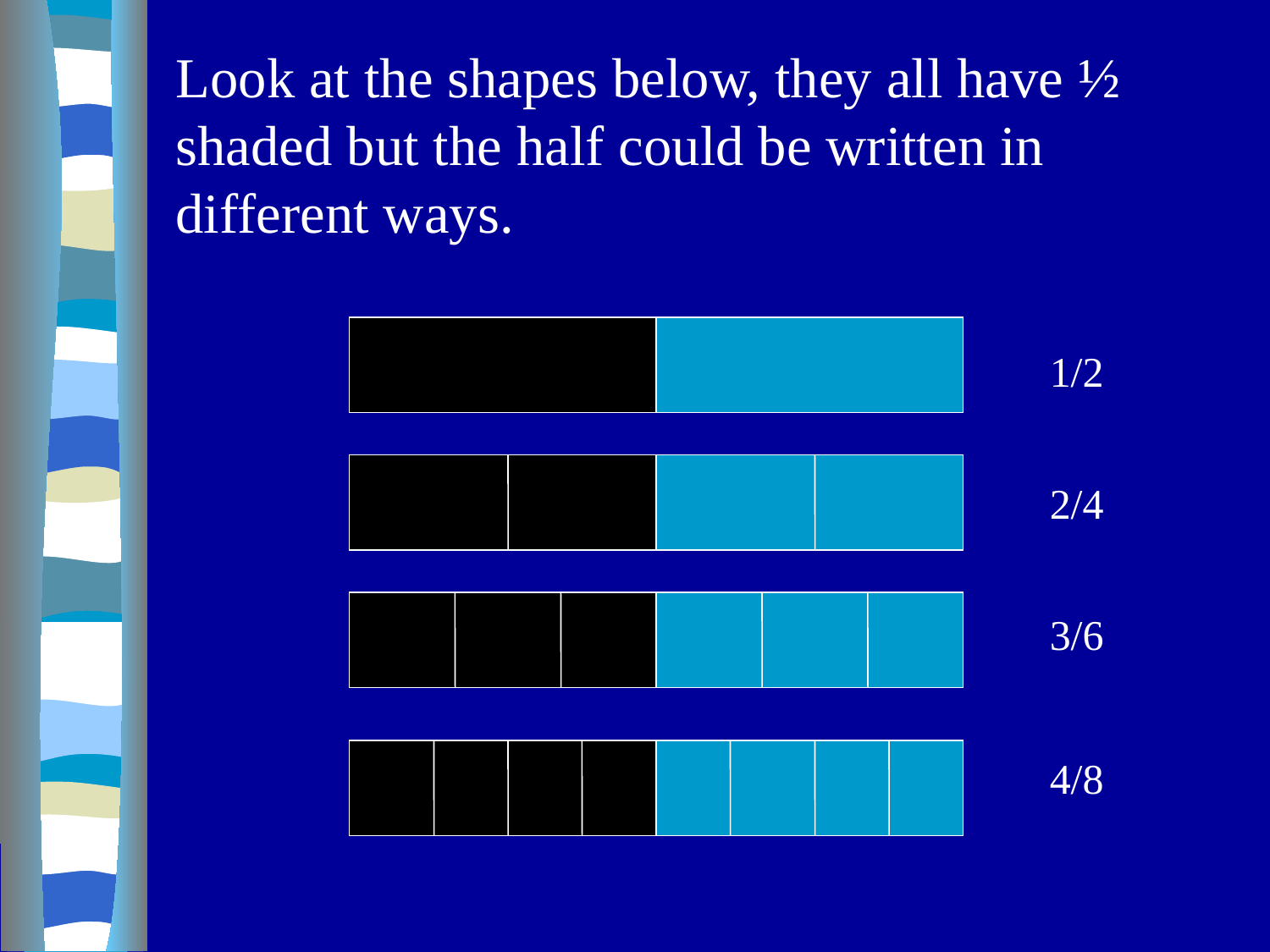

# Look at the shapes below, they all have ½ shaded but the half could be written in different ways.

1/2

2/4

3/6

4/8